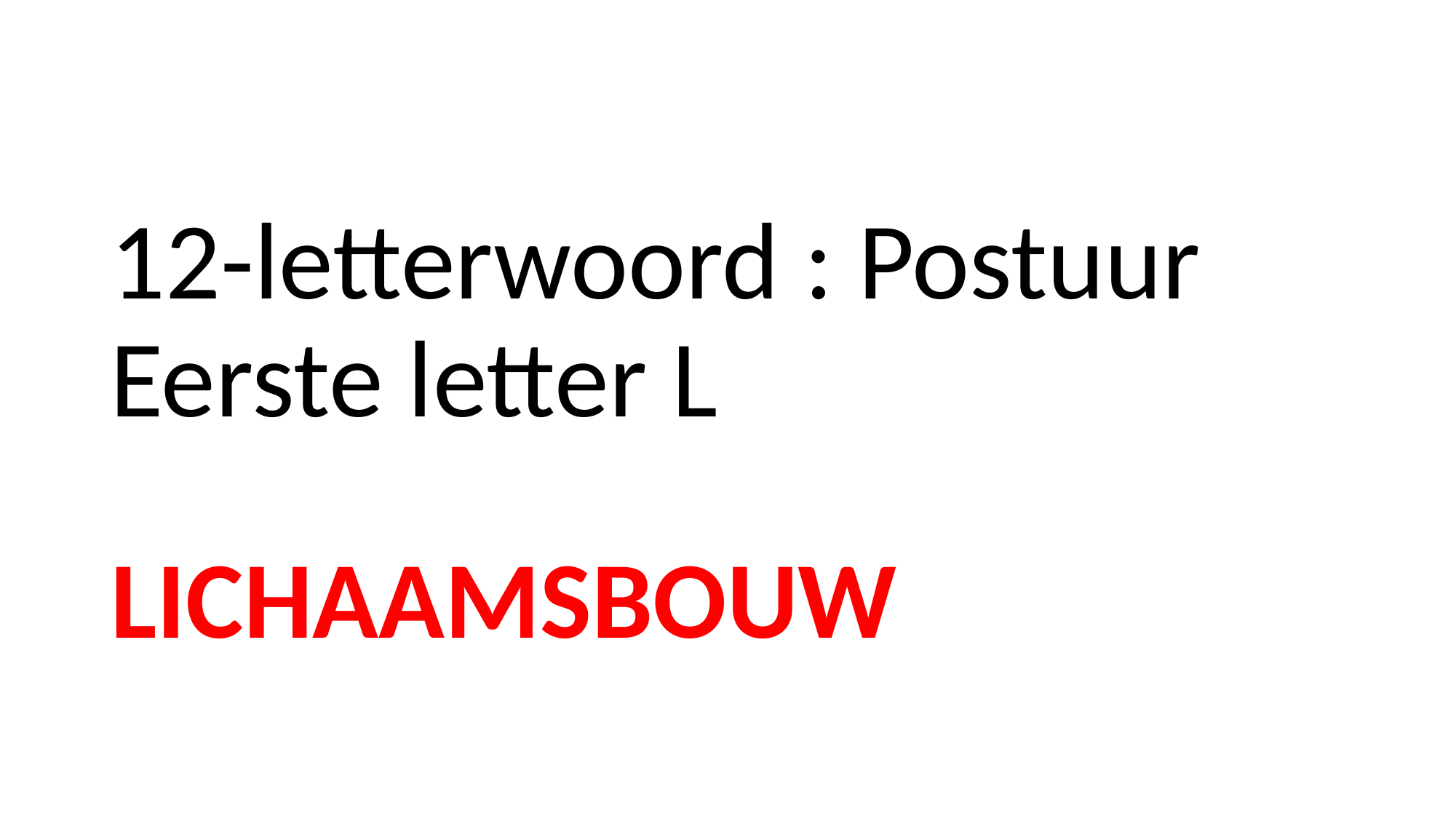

# 12-letterwoord : Postuur Eerste letter L
LICHAAMSBOUW